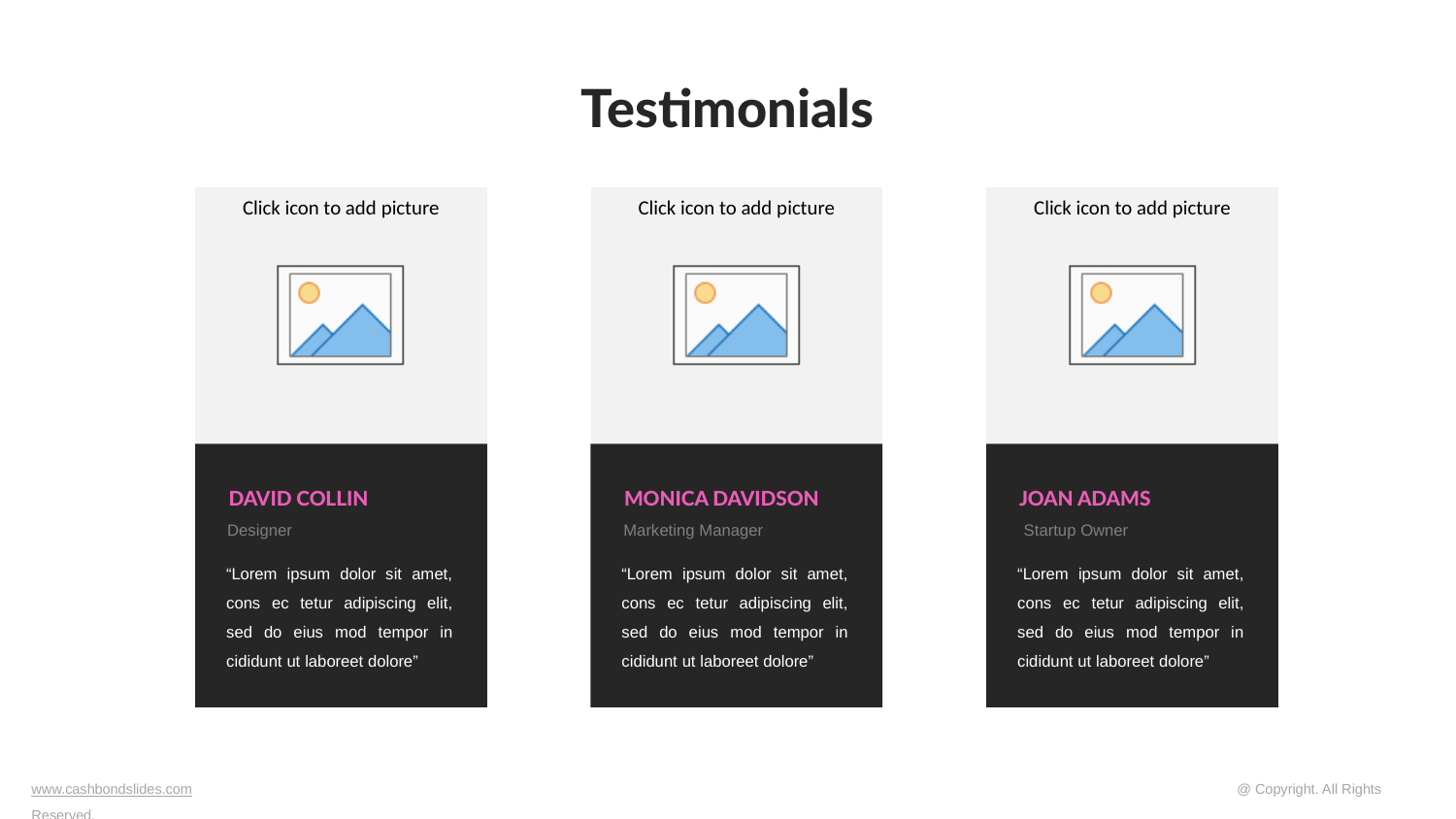

Testimonials

MONICA DAVIDSON
Marketing Manager
“Lorem ipsum dolor sit amet, cons ec tetur adipiscing elit, sed do eius mod tempor in cididunt ut laboreet dolore”
JOAN ADAMS
 Startup Owner
“Lorem ipsum dolor sit amet, cons ec tetur adipiscing elit, sed do eius mod tempor in cididunt ut laboreet dolore”
DAVID COLLIN
Designer
“Lorem ipsum dolor sit amet, cons ec tetur adipiscing elit, sed do eius mod tempor in cididunt ut laboreet dolore”
www.cashbondslides.com	                                                                                                			                                                @ Copyright. All Rights Reserved.